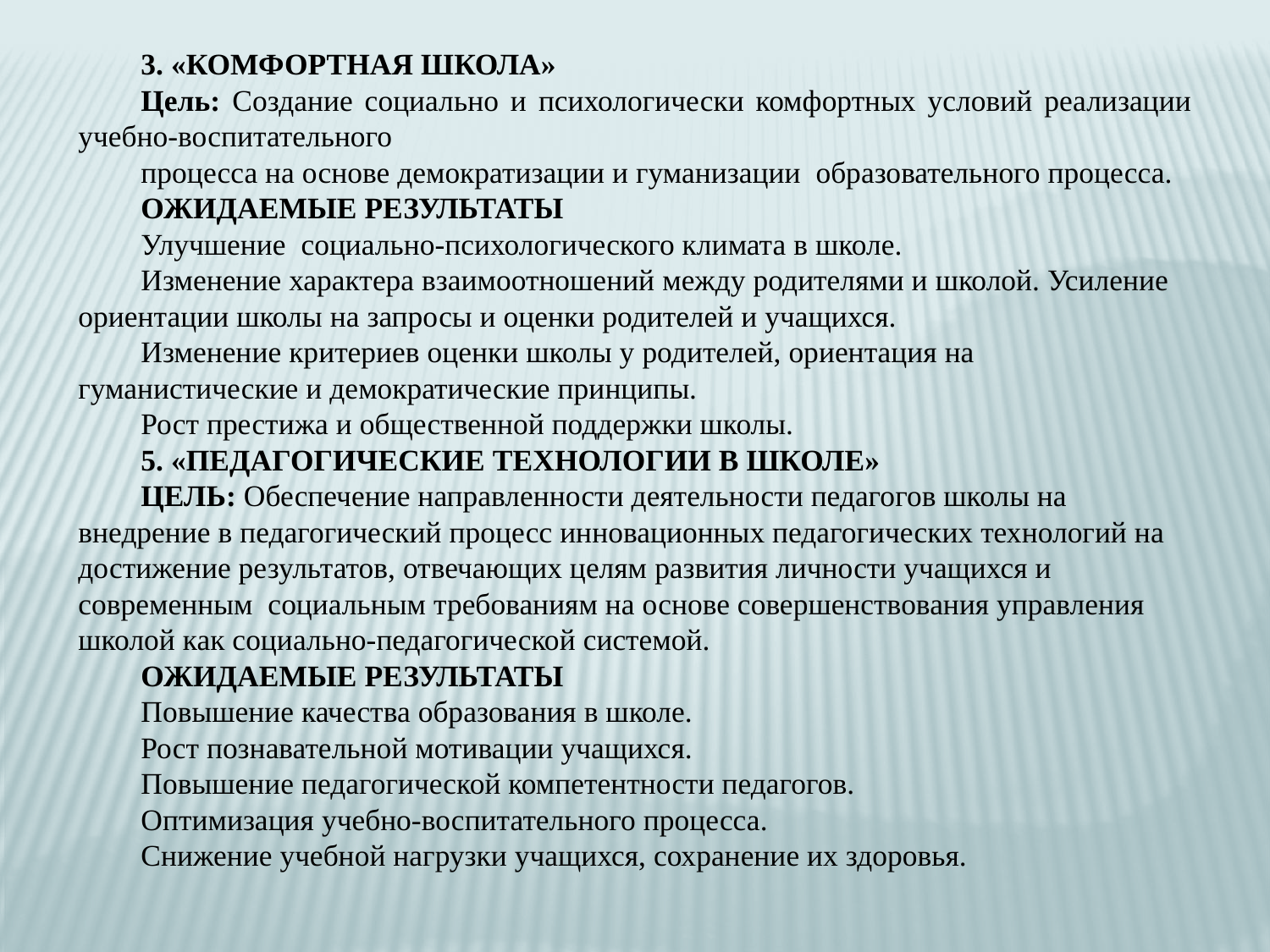

3. «КОМФОРТНАЯ ШКОЛА»
Цель: Создание социально и психологически комфортных условий реализации учебно-воспитательного
процесса на основе демократизации и гуманизации  образовательного процесса.
ОЖИДАЕМЫЕ РЕЗУЛЬТАТЫ
Улучшение  социально-психологического климата в школе.
Изменение характера взаимоотношений между родителями и школой. Усиление ориентации школы на запросы и оценки родителей и учащихся.
Изменение критериев оценки школы у родителей, ориентация на гуманистические и демократические принципы.
Рост престижа и общественной поддержки школы.
5. «ПЕДАГОГИЧЕСКИЕ ТЕХНОЛОГИИ В ШКОЛЕ»
Цель: Обеспечение направленности деятельности педагогов школы на внедрение в педагогический процесс инновационных педагогических технологий на достижение результатов, отвечающих целям развития личности учащихся и современным  социальным требованиям на основе совершенствования управления школой как социально-педагогической системой.
ОЖИДАЕМЫЕ РЕЗУЛЬТАТЫ
Повышение качества образования в школе.
Рост познавательной мотивации учащихся.
Повышение педагогической компетентности педагогов.
Оптимизация учебно-воспитательного процесса.
Снижение учебной нагрузки учащихся, сохранение их здоровья.